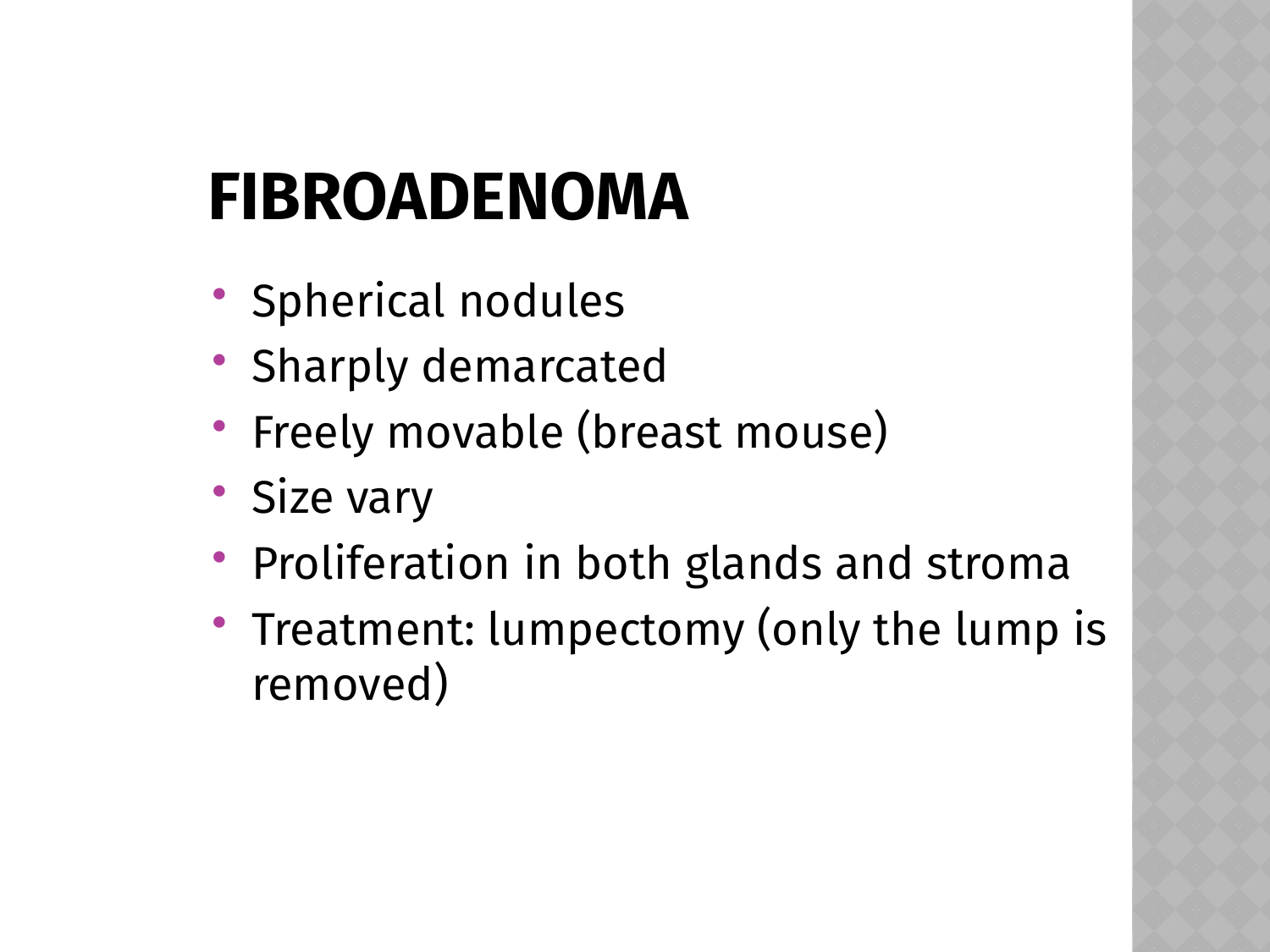

Fibroadenoma
Spherical nodules
Sharply demarcated
Freely movable (breast mouse)
Size vary
Proliferation in both glands and stroma
Treatment: lumpectomy (only the lump is removed)